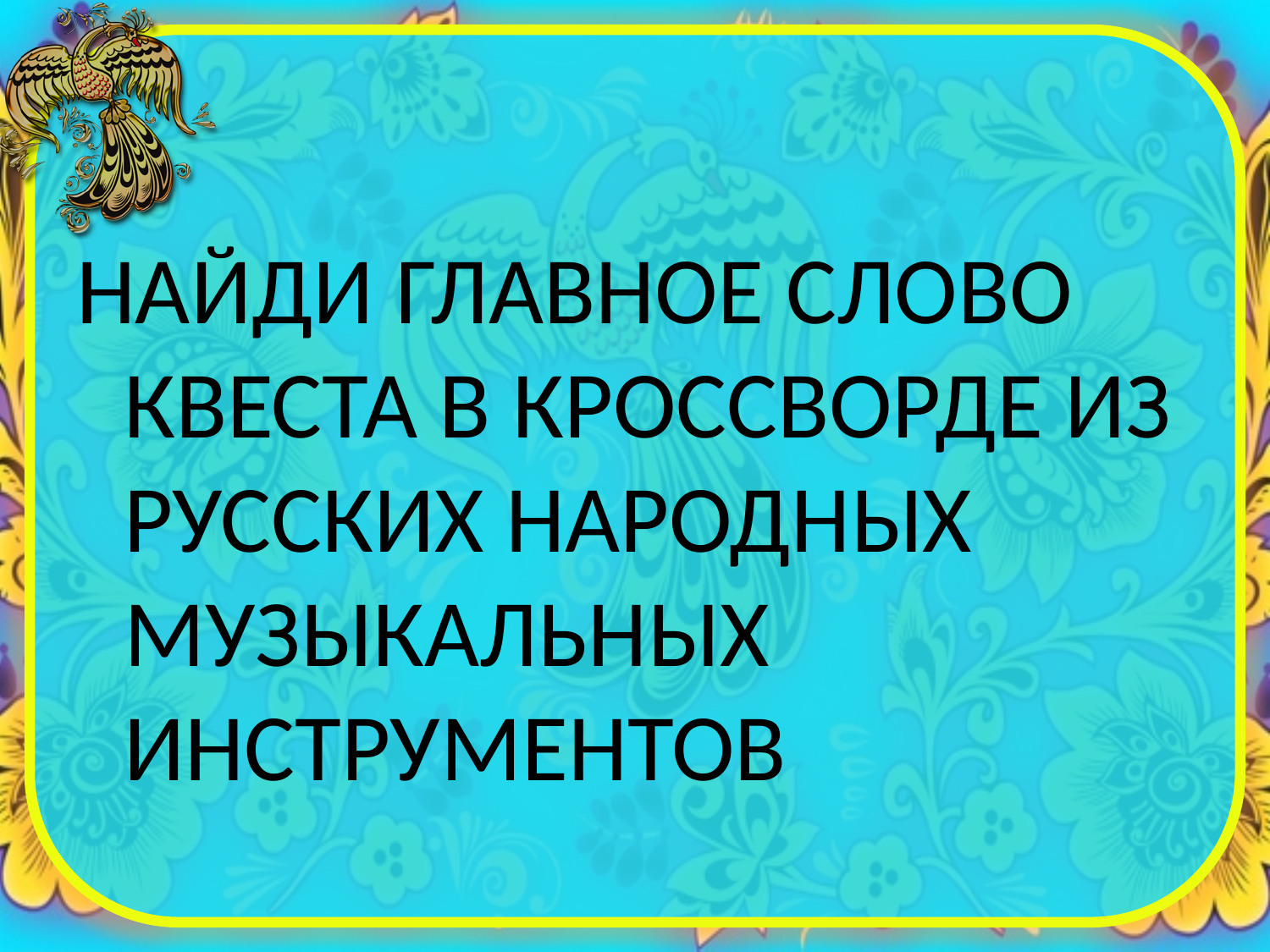

НАЙДИ ГЛАВНОЕ СЛОВО КВЕСТА В КРОССВОРДЕ ИЗ РУССКИХ НАРОДНЫХ МУЗЫКАЛЬНЫХ ИНСТРУМЕНТОВ